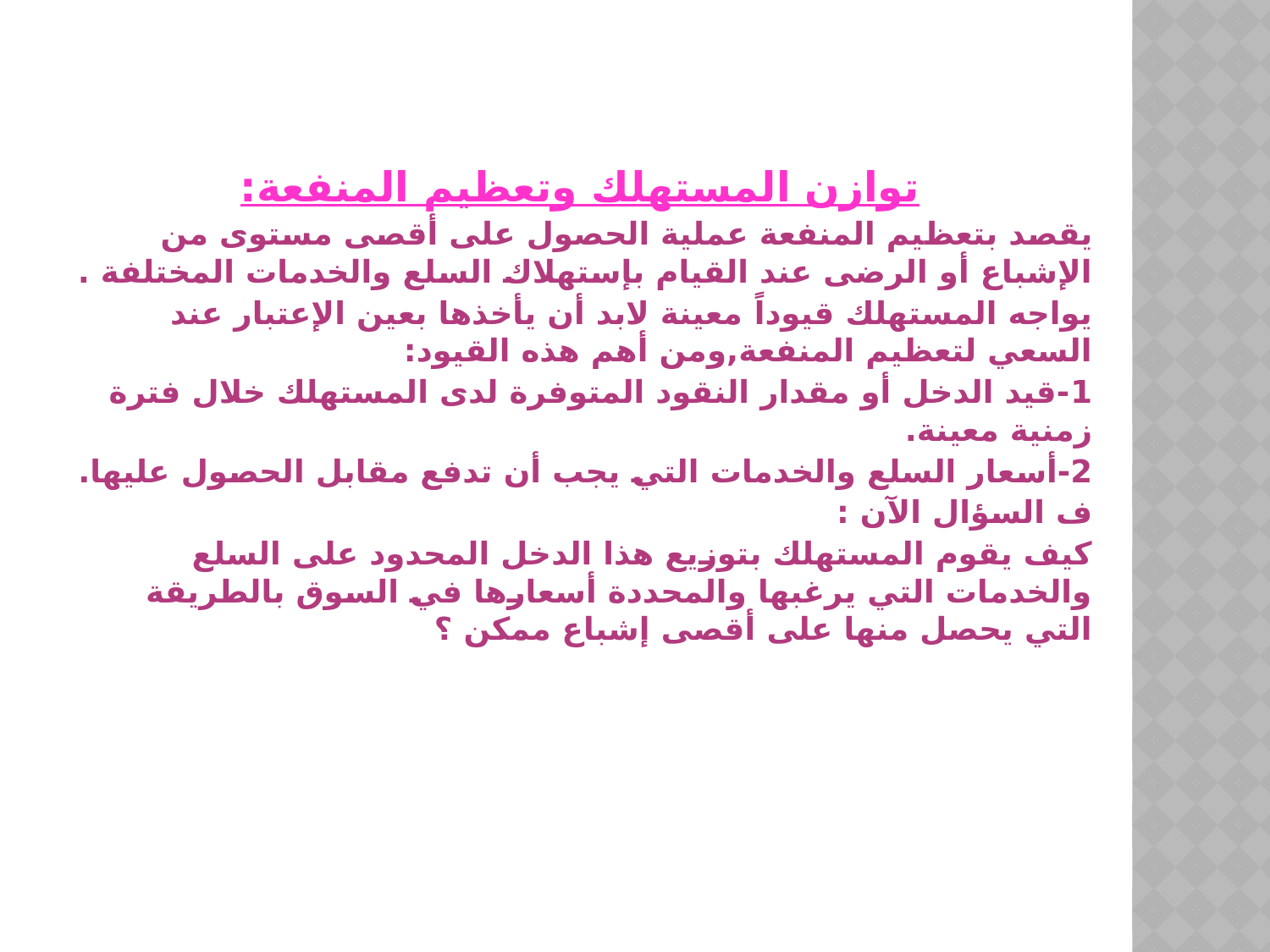

#
توازن المستهلك وتعظيم المنفعة:
يقصد بتعظيم المنفعة عملية الحصول على أقصى مستوى من الإشباع أو الرضى عند القيام بإستهلاك السلع والخدمات المختلفة .
يواجه المستهلك قيوداً معينة لابد أن يأخذها بعين الإعتبار عند السعي لتعظيم المنفعة,ومن أهم هذه القيود:
1-قيد الدخل أو مقدار النقود المتوفرة لدى المستهلك خلال فترة زمنية معينة.
2-أسعار السلع والخدمات التي يجب أن تدفع مقابل الحصول عليها.
ف السؤال الآن :
كيف يقوم المستهلك بتوزيع هذا الدخل المحدود على السلع والخدمات التي يرغبها والمحددة أسعارها في السوق بالطريقة التي يحصل منها على أقصى إشباع ممكن ؟